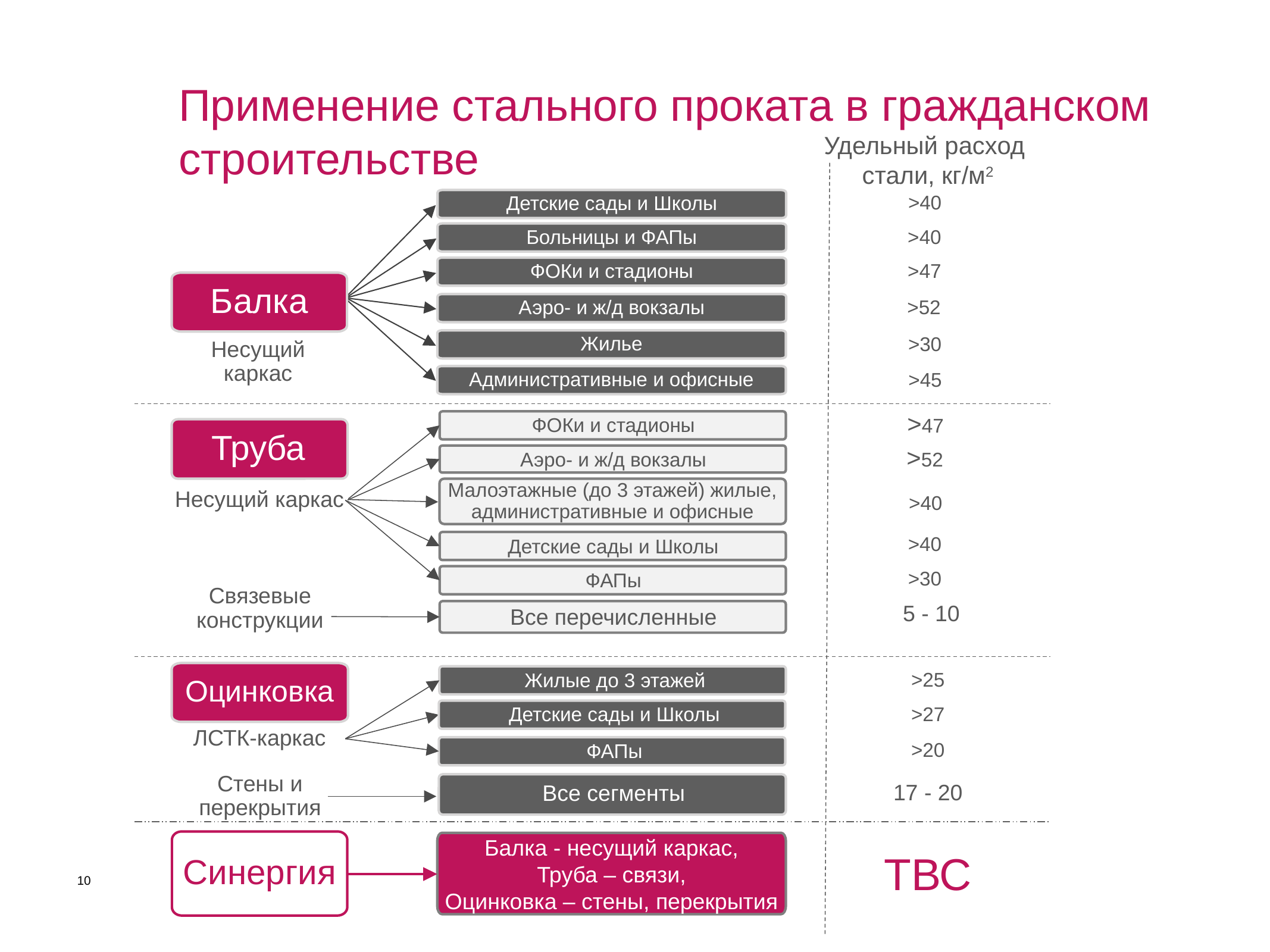

Применение стального проката в гражданском строительстве
Удельный расход
стали, кг/м2
>40
Детские сады и Школы
>40
Больницы и ФАПы
>47

ФОКи и стадионы

Балка
>52

Аэро- и ж/д вокзалы

Несущий каркас
>30

Жилье

>45
Административные и офисные
>47

ФОКи и стадионы

Труба
>52

Аэро- и ж/д вокзалы
>40
Несущий каркас
Малоэтажные (до 3 этажей) жилые, административные и офисные
>40

Детские сады и Школы
>30

ФАПы
5 - 10
Связевые конструкции

Все перечисленные
>25
Оцинковка

Жилые до 3 этажей
>27

Детские сады и Школы
ЛСТК-каркас
>20

ФАПы
17 - 20

Все сегменты
Стены и перекрытия
Синергия
Балка - несущий каркас,
Труба – связи,
Оцинковка – стены, перекрытия
ТВС
10